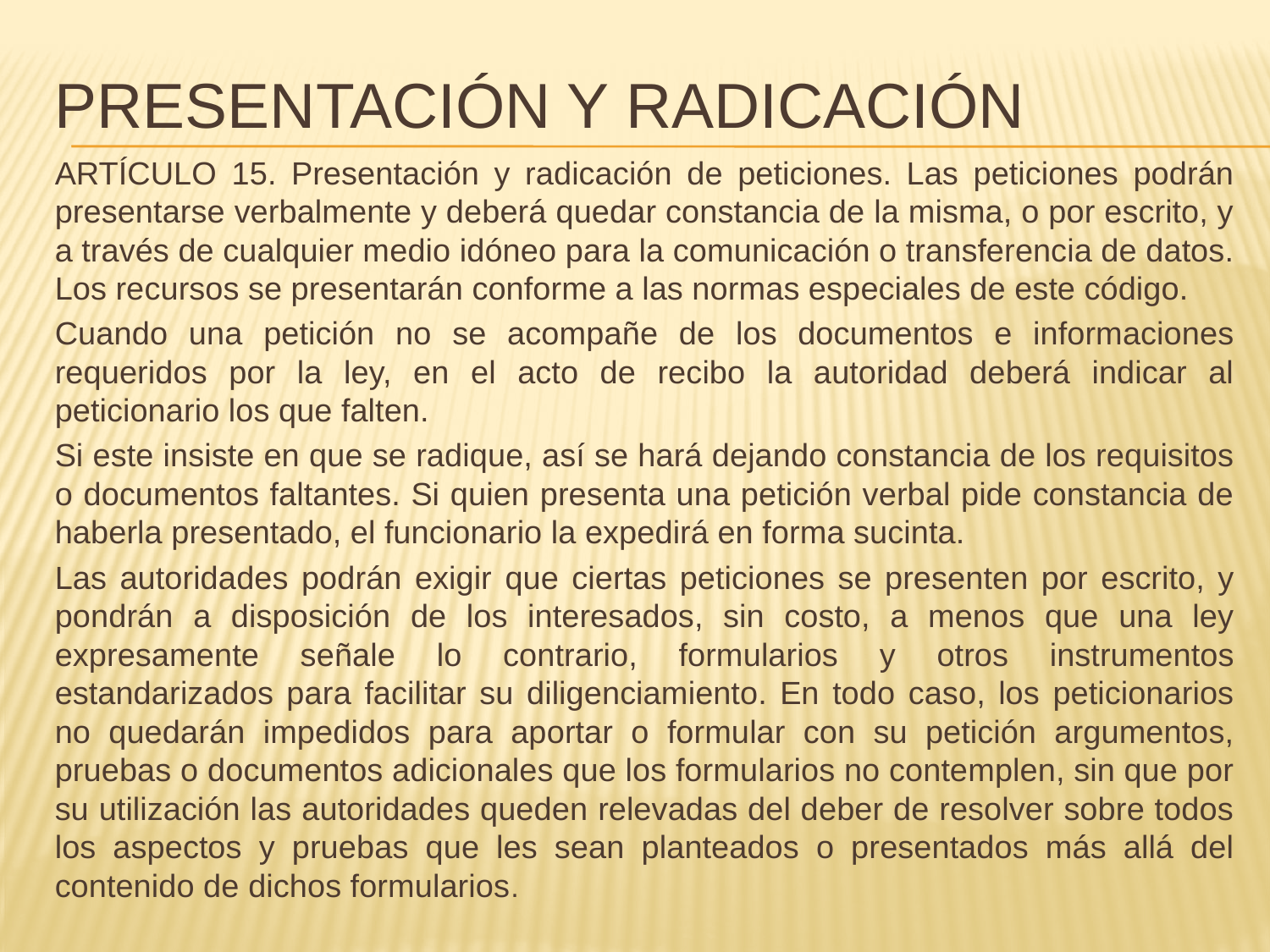

# Presentación y radicación
ARTÍCULO 15. Presentación y radicación de peticiones. Las peticiones podrán presentarse verbalmente y deberá quedar constancia de la misma, o por escrito, y a través de cualquier medio idóneo para la comunicación o transferencia de datos. Los recursos se presentarán conforme a las normas especiales de este código.
Cuando una petición no se acompañe de los documentos e informaciones requeridos por la ley, en el acto de recibo la autoridad deberá indicar al peticionario los que falten.
Si este insiste en que se radique, así se hará dejando constancia de los requisitos o documentos faltantes. Si quien presenta una petición verbal pide constancia de haberla presentado, el funcionario la expedirá en forma sucinta.
Las autoridades podrán exigir que ciertas peticiones se presenten por escrito, y pondrán a disposición de los interesados, sin costo, a menos que una ley expresamente señale lo contrario, formularios y otros instrumentos estandarizados para facilitar su diligenciamiento. En todo caso, los peticionarios no quedarán impedidos para aportar o formular con su petición argumentos, pruebas o documentos adicionales que los formularios no contemplen, sin que por su utilización las autoridades queden relevadas del deber de resolver sobre todos los aspectos y pruebas que les sean planteados o presentados más allá del contenido de dichos formularios.